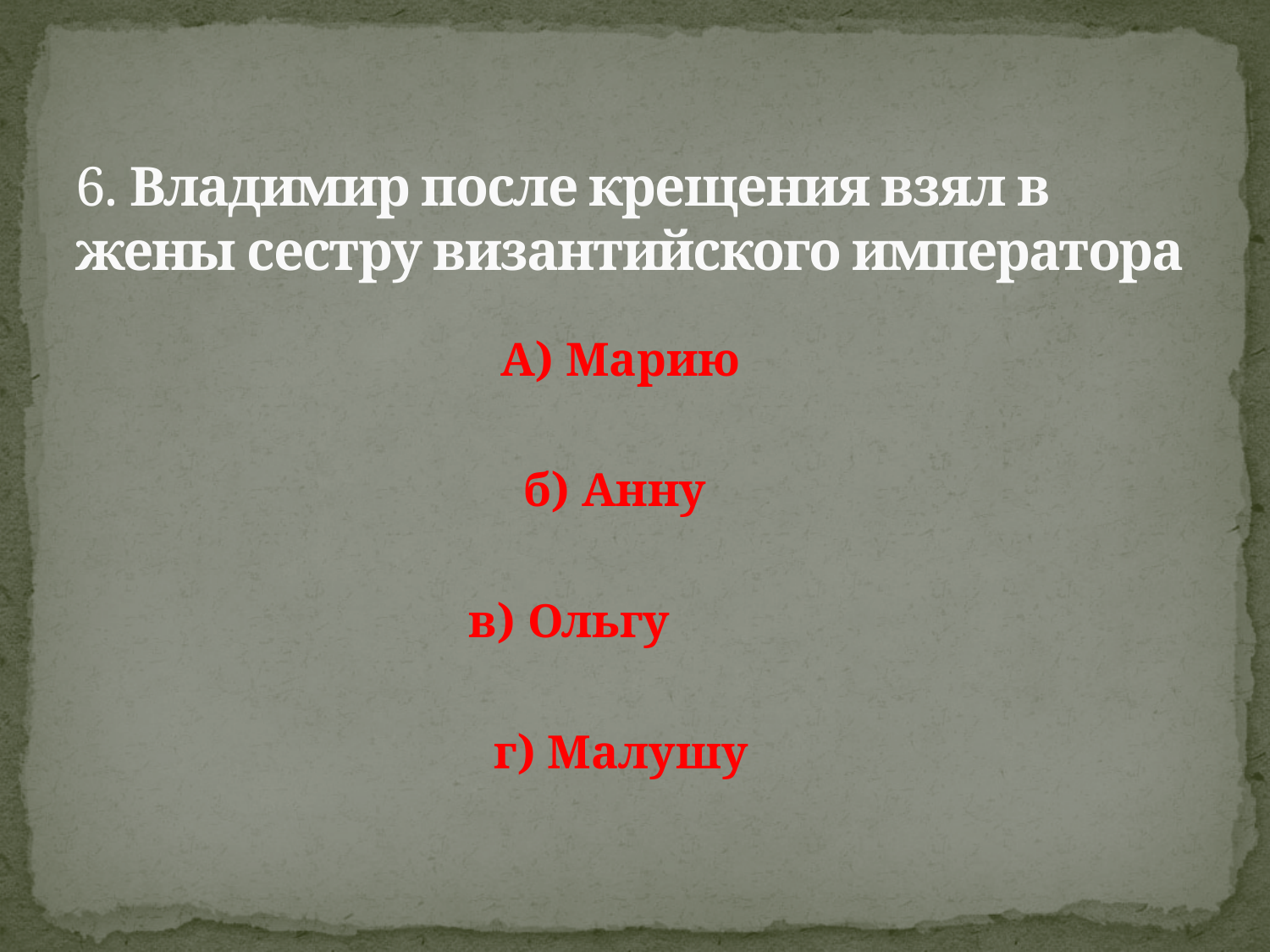

# 6. Владимир после крещения взял в жены сестру византийского императора
А) Марию

б) Анну

в) Ольгу

г) Малушу